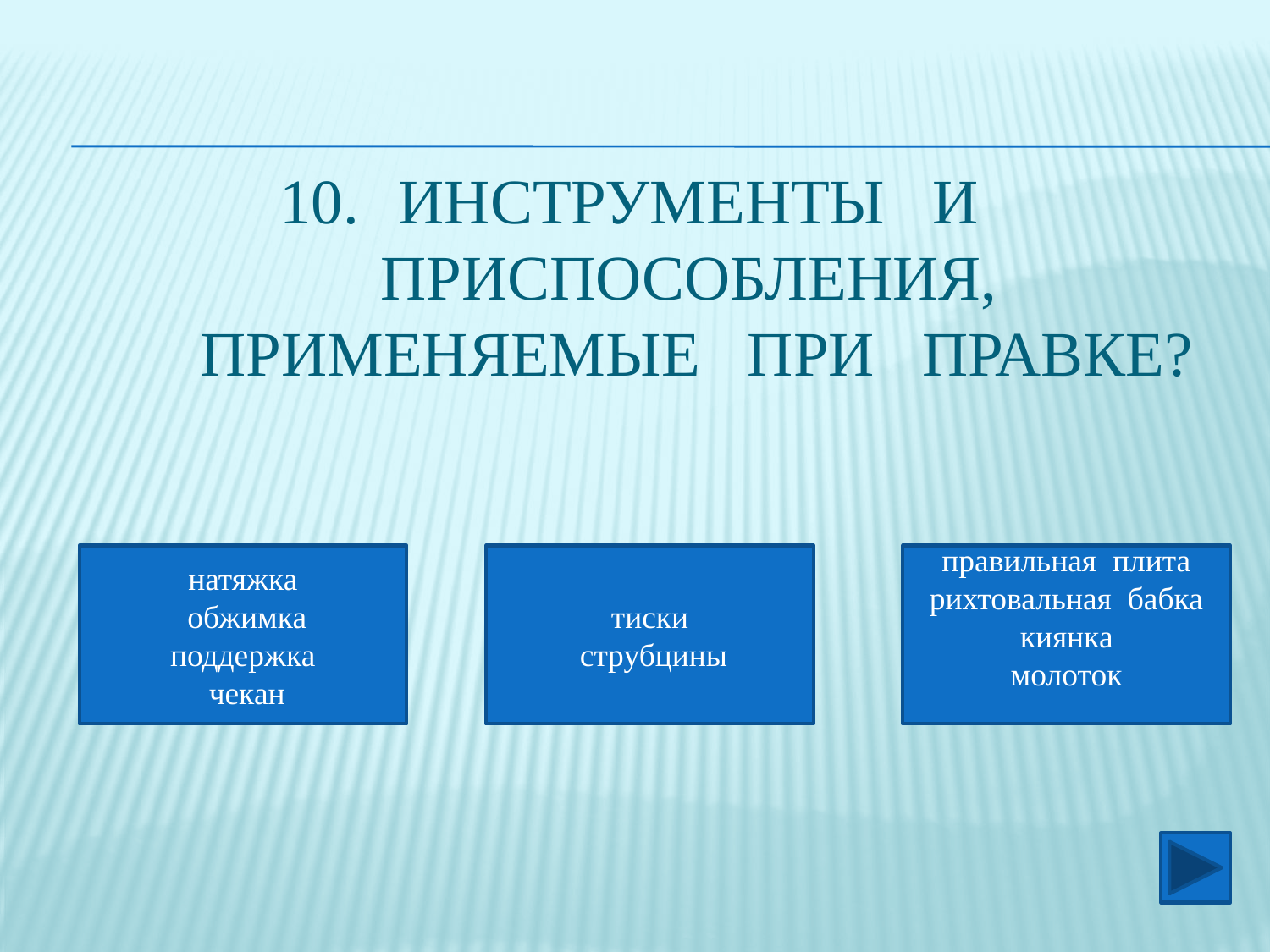

# инструменты   и   приспособления, применяемые   при   правке?
натяжка
 обжимка
поддержка
 чекан
тиски
 струбцины
правильная  плита рихтовальная  бабка киянка
молоток